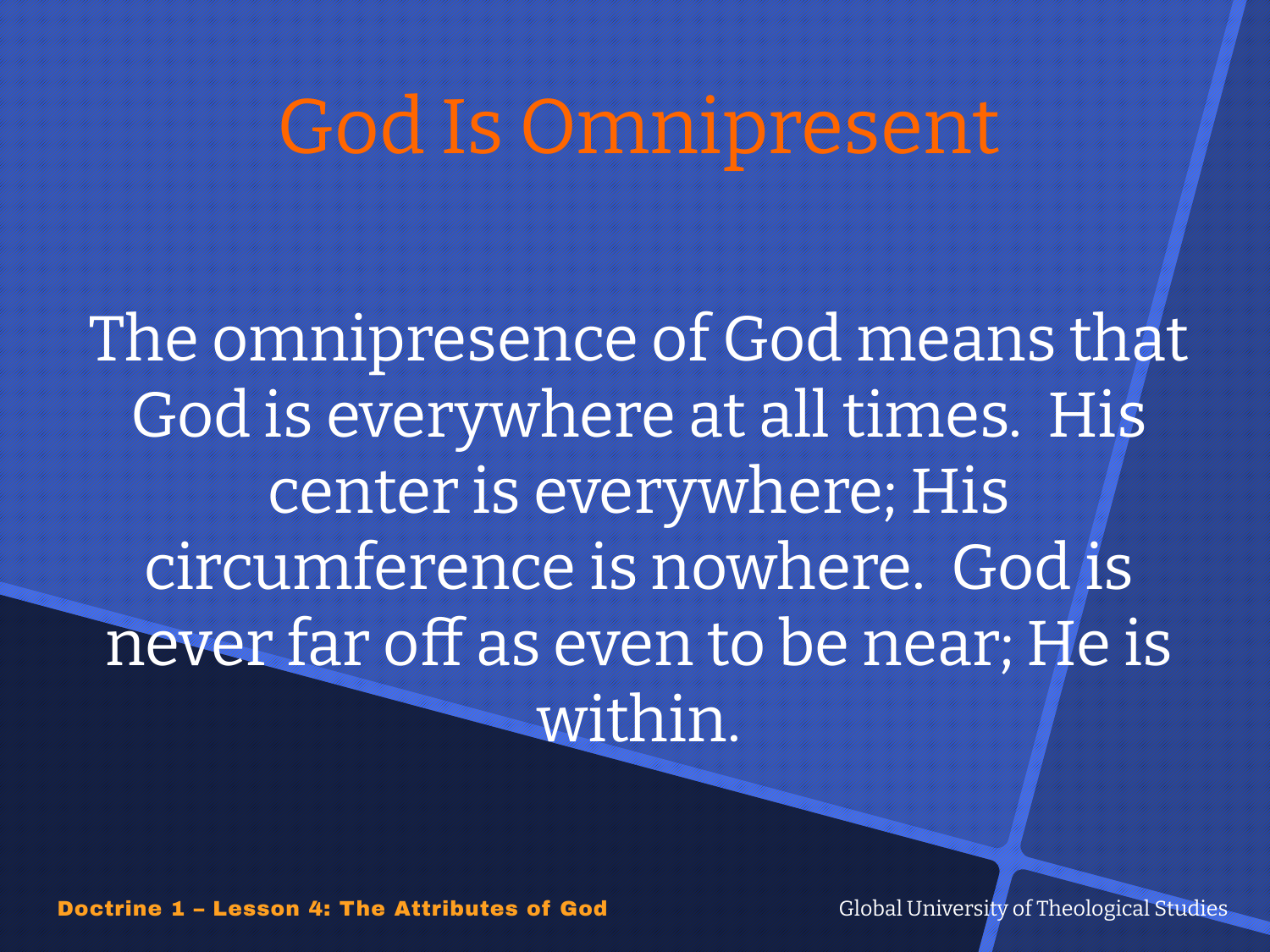

God Is Omnipresent
The omnipresence of God means that God is everywhere at all times.  His center is everywhere; His circumference is nowhere.  God is never far off as even to be near; He is within.
Doctrine 1 – Lesson 4: The Attributes of God                             Global University of Theological Studies